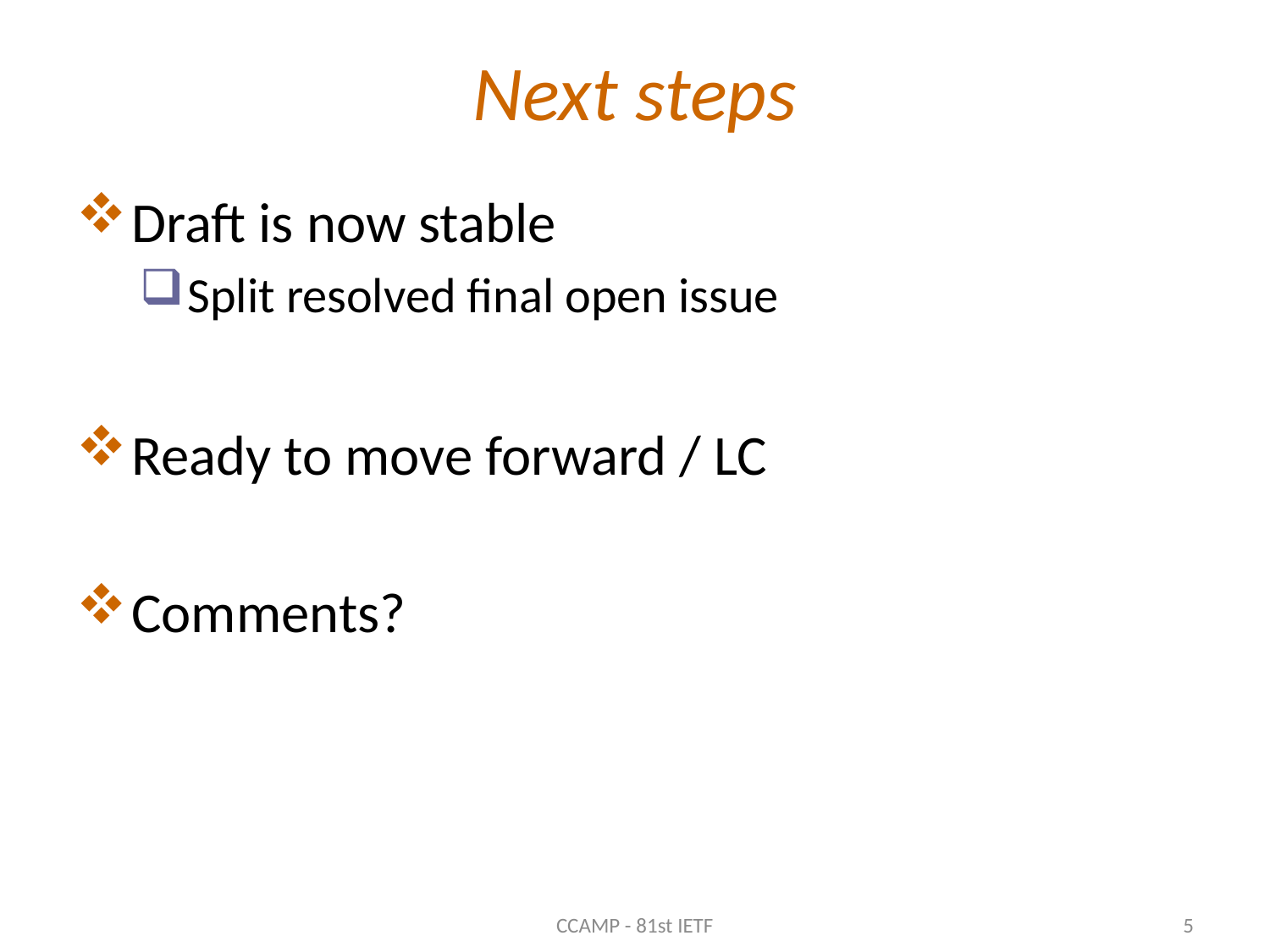

# Next steps
Draft is now stable
Split resolved final open issue

Ready to move forward / LC

Comments?
CCAMP - 81st IETF
5